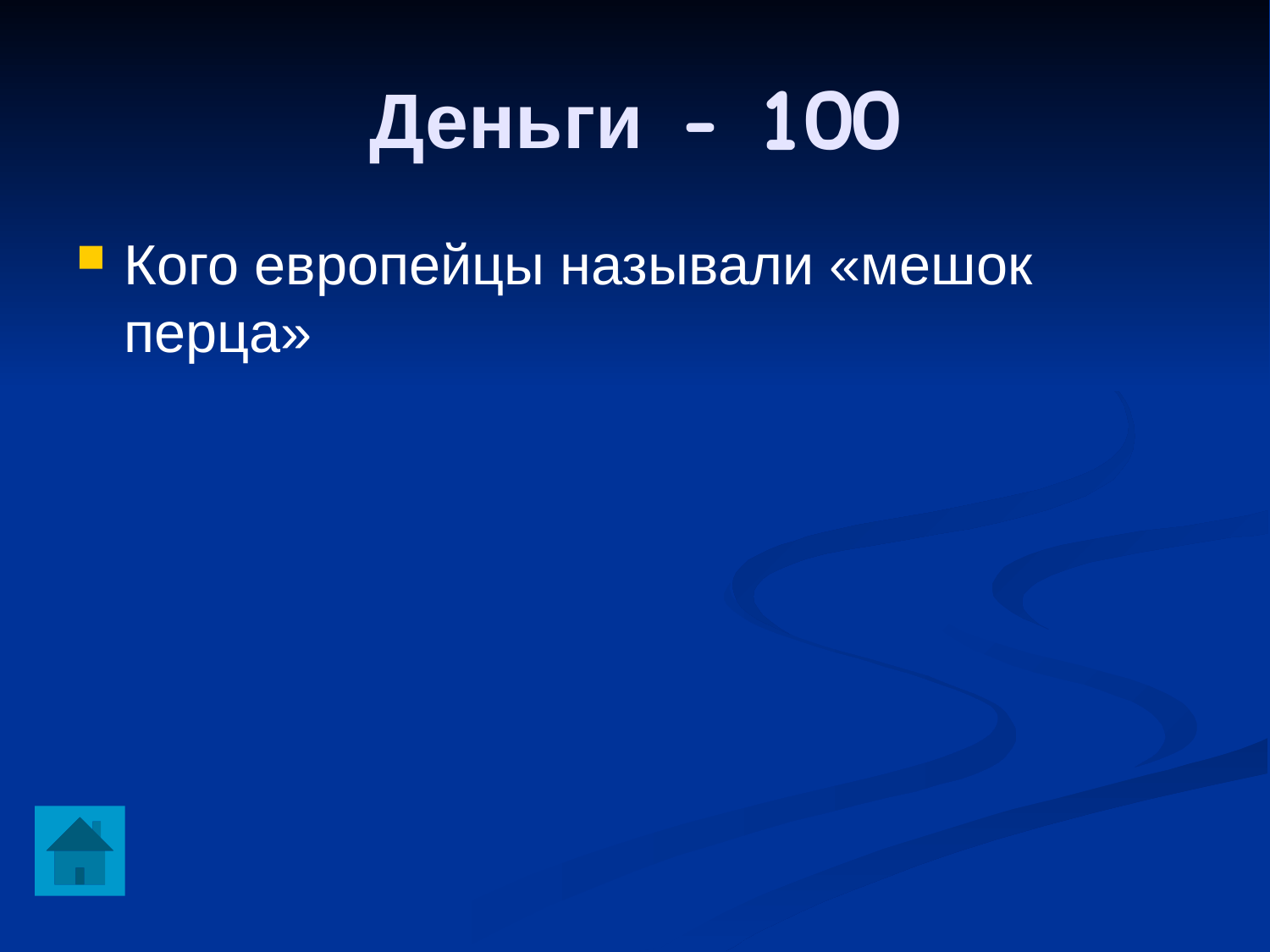

Деньги - 100
Кого европейцы называли «мешок перца»